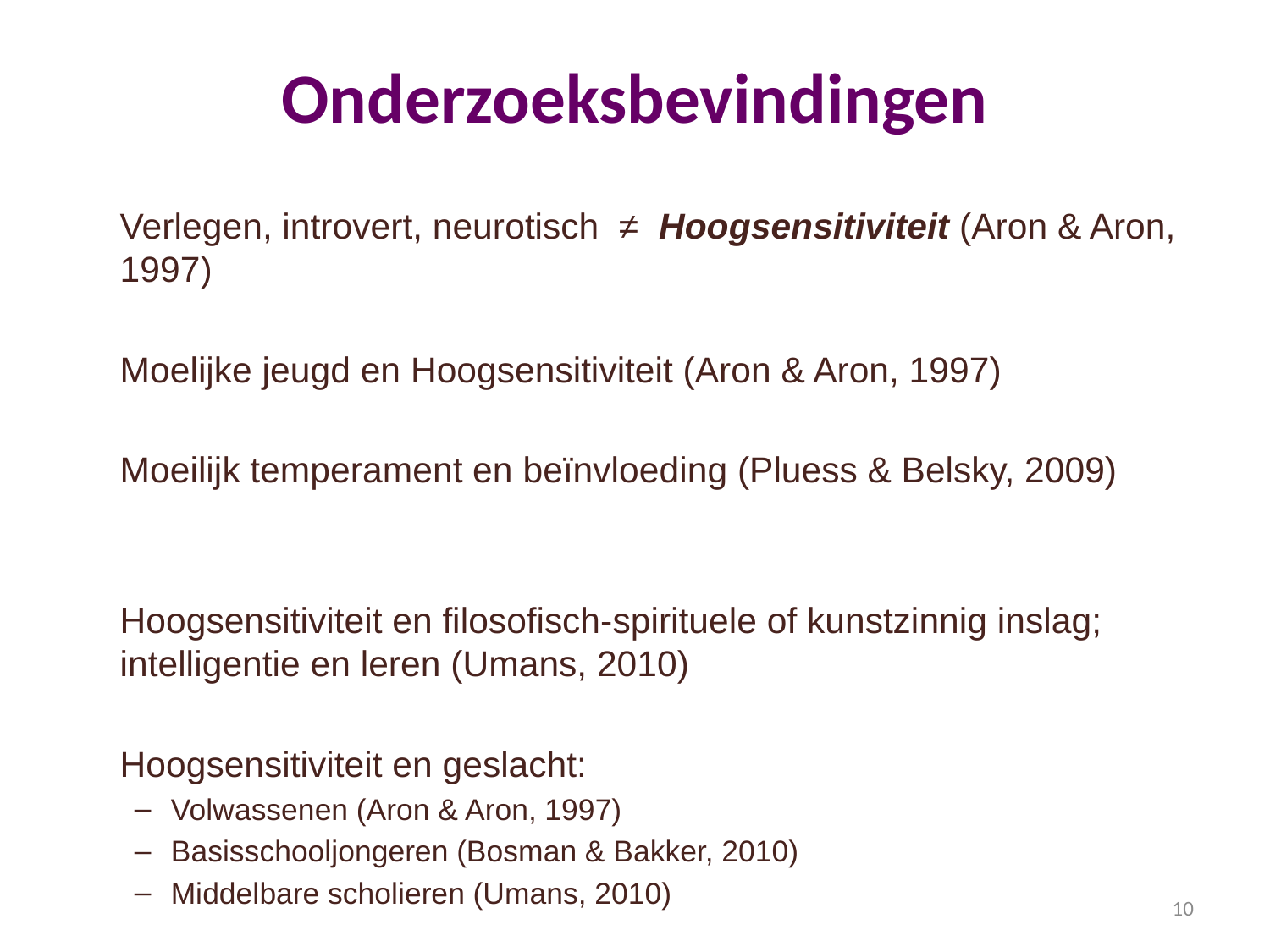

# Onderzoeksbevindingen
	Verlegen, introvert, neurotisch  ≠  Hoogsensitiviteit (Aron & Aron, 1997)

	Moelijke jeugd en Hoogsensitiviteit (Aron & Aron, 1997)

	Moeilijk temperament en beïnvloeding (Pluess & Belsky, 2009)

	Hoogsensitiviteit en filosofisch-spirituele of kunstzinnig inslag;  intelligentie en leren (Umans, 2010)

	Hoogsensitiviteit en geslacht:
	Volwassenen (Aron & Aron, 1997)
	Basisschooljongeren (Bosman & Bakker, 2010)
	Middelbare scholieren (Umans, 2010)
10